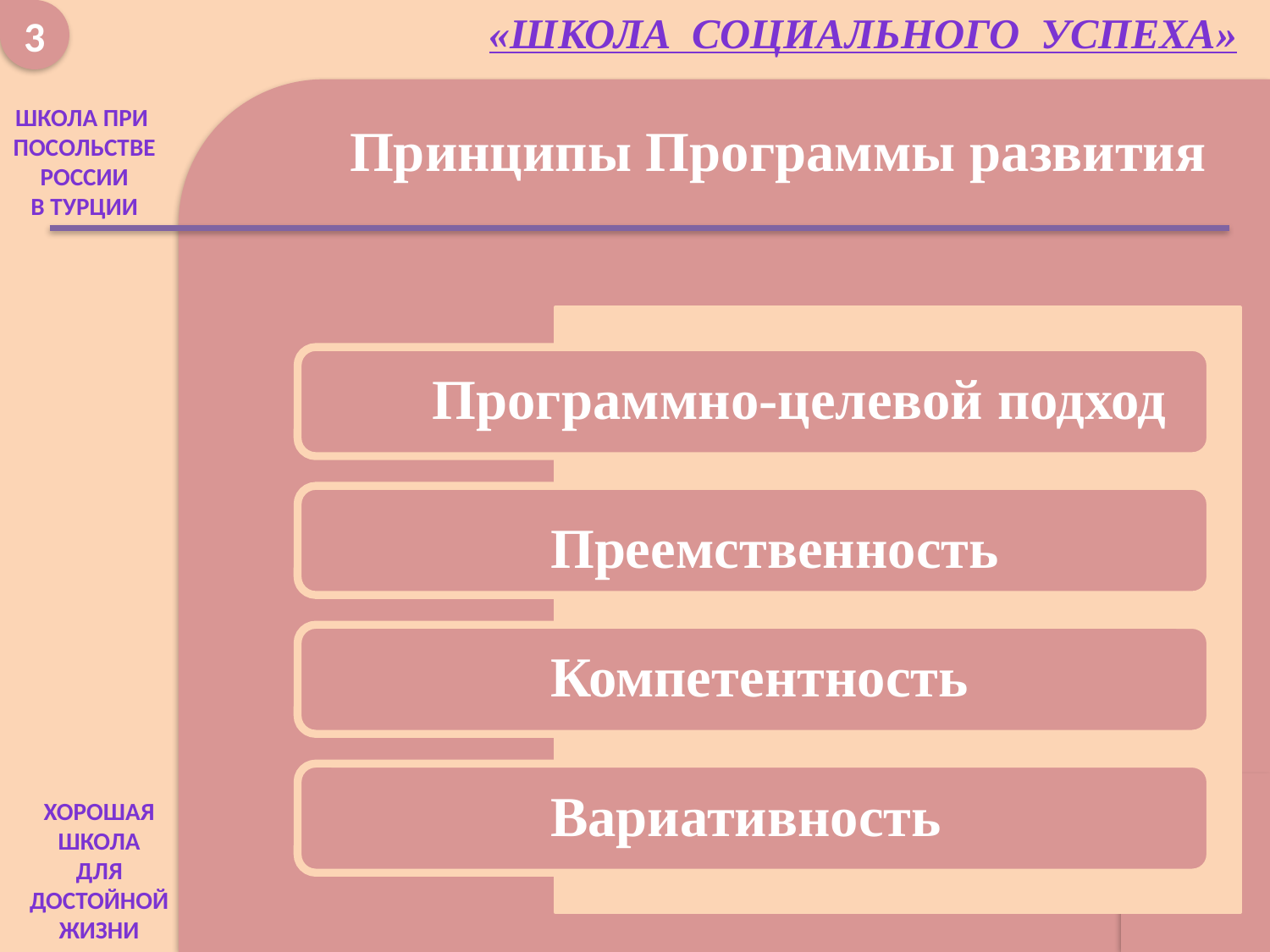

3
«Школа  социального  успеха»

Школа при
Посольстве
России
В Турции
Принципы Программы развития

Программно-целевой подход

Преемственность

Компетентность
Хорошая школа для достойной жизни

Вариативность
Хорошая
Школа
Для
Достойной
жизни